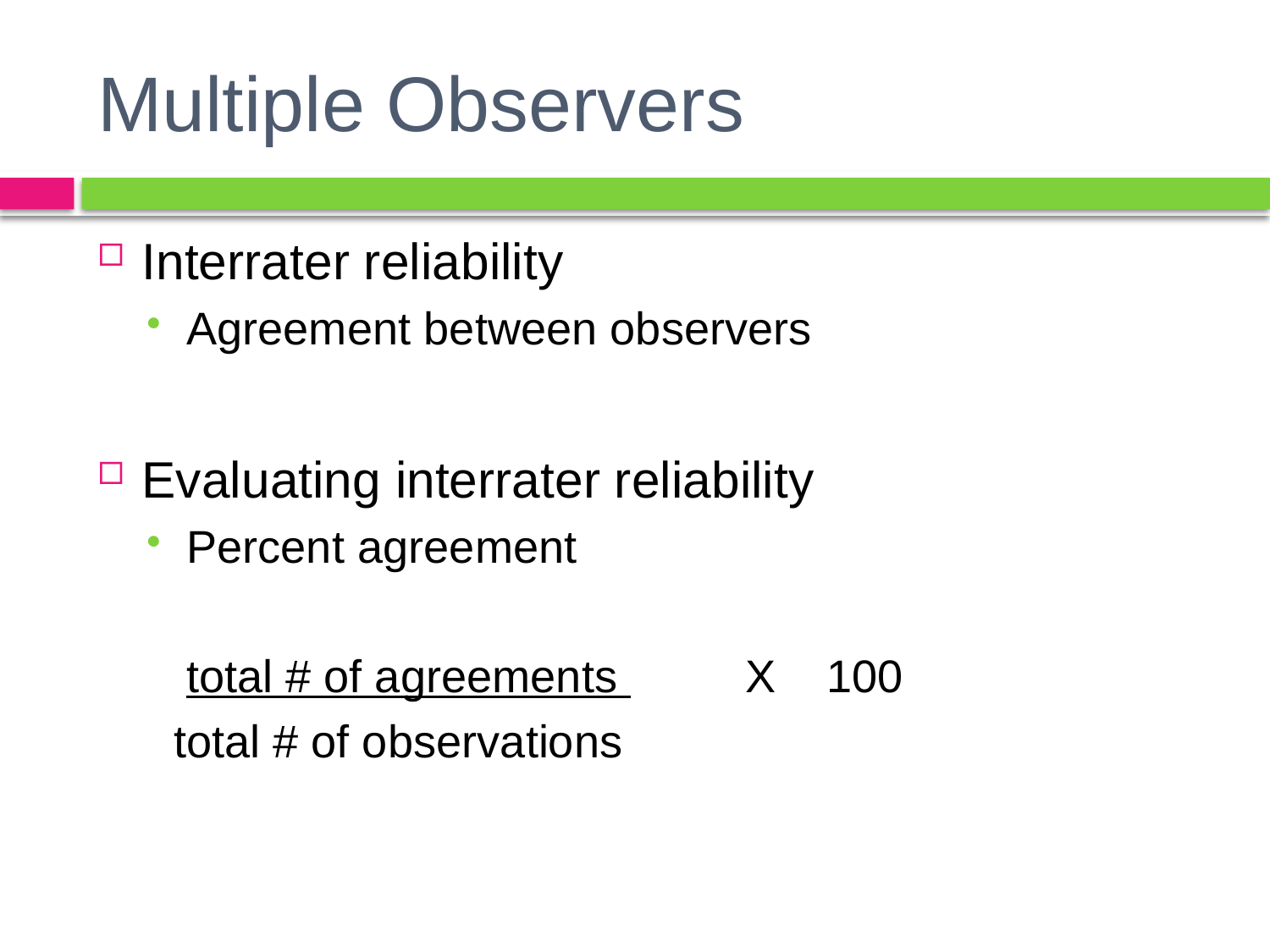

# Multiple Observers
Interrater reliability
Agreement between observers

Evaluating interrater reliability
Percent agreement

	total # of agreements 	    X    100
  total # of observations